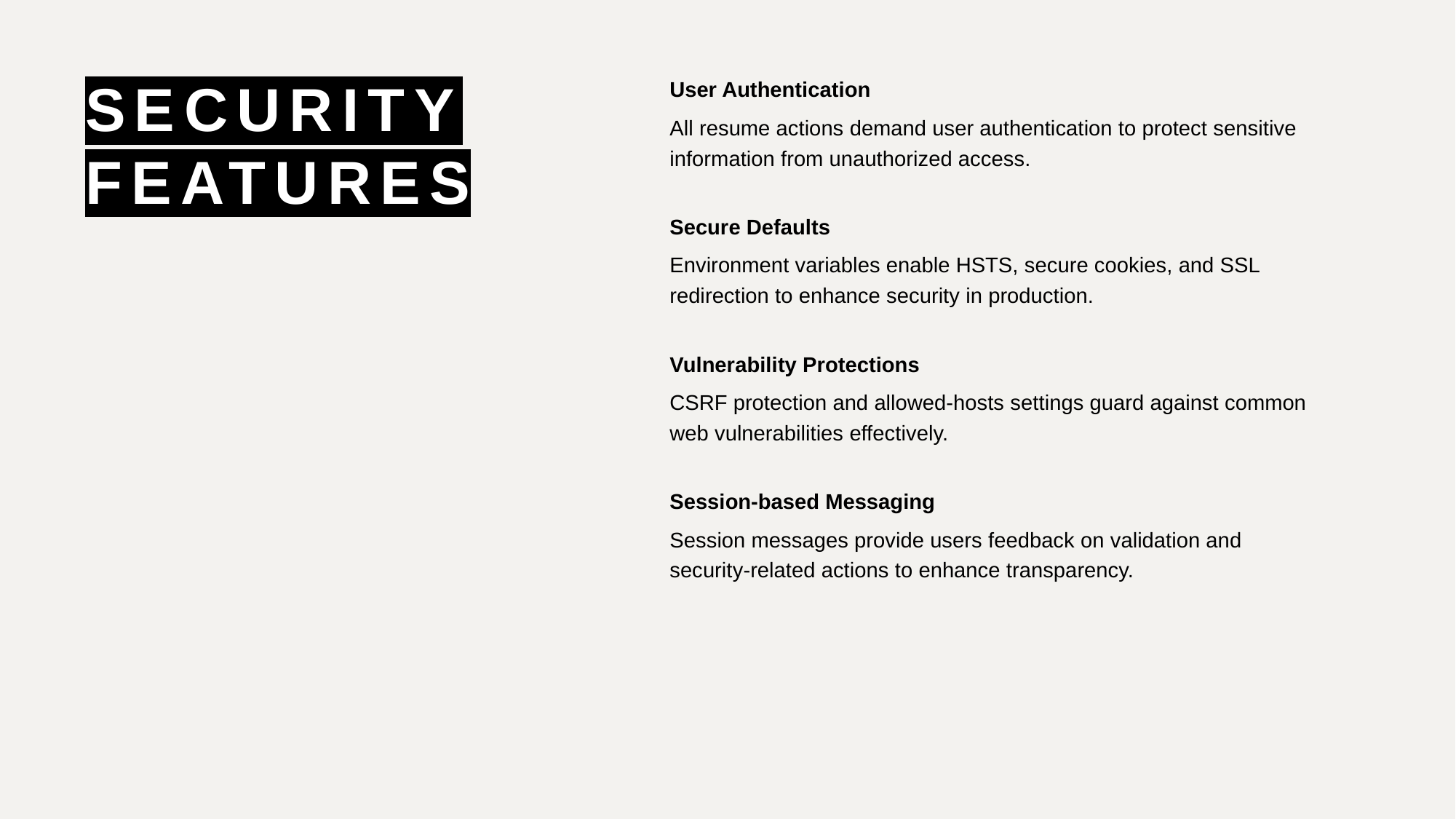

# Security Features
User Authentication
All resume actions demand user authentication to protect sensitive information from unauthorized access.
Secure Defaults
Environment variables enable HSTS, secure cookies, and SSL redirection to enhance security in production.
Vulnerability Protections
CSRF protection and allowed-hosts settings guard against common web vulnerabilities effectively.
Session-based Messaging
Session messages provide users feedback on validation and security-related actions to enhance transparency.